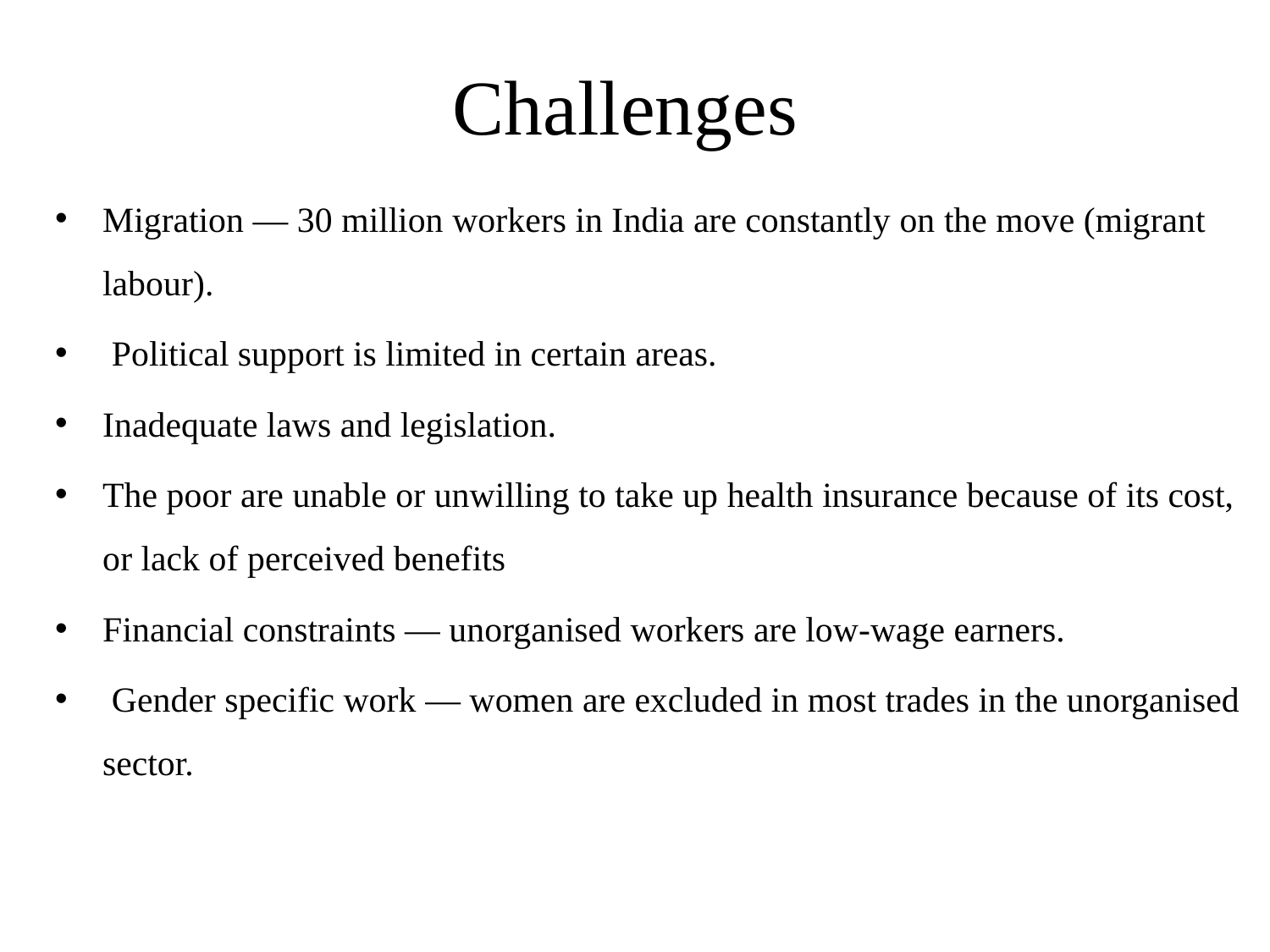

# Challenges
Migration — 30 million workers in India are constantly on the move (migrant labour).
 Political support is limited in certain areas.
Inadequate laws and legislation.
The poor are unable or unwilling to take up health insurance because of its cost, or lack of perceived benefits
Financial constraints — unorganised workers are low-wage earners.
 Gender specific work — women are excluded in most trades in the unorganised sector.